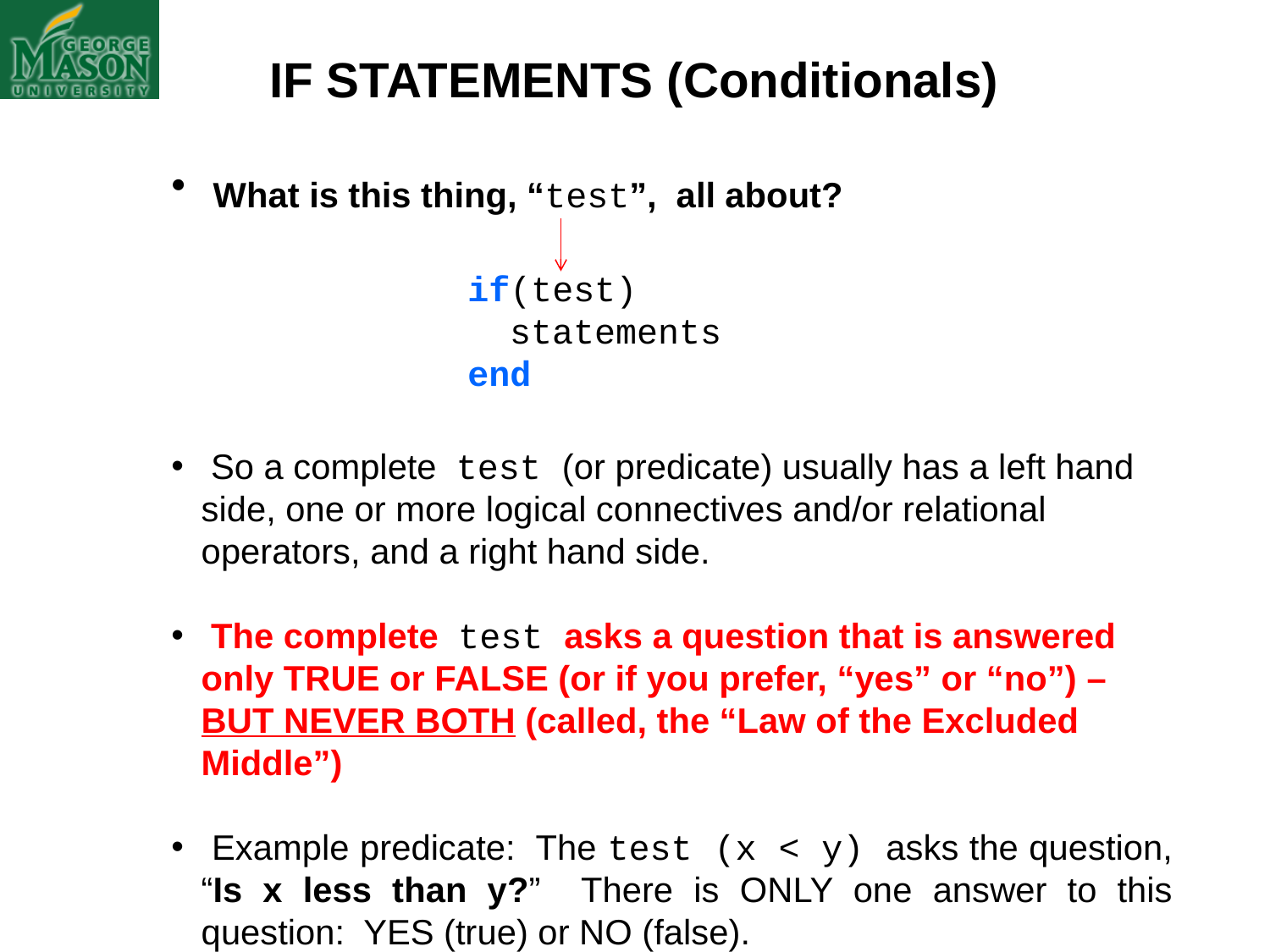

IF STATEMENTS (Conditionals)
 What is this thing, “test”,  all about?

		  if(test)
	          statements
		  end

 So a complete  test (or predicate) usually has a left hand side, one or more logical connectives and/or relational operators, and a right hand side.

 The complete  test asks a question that is answered only TRUE or FALSE (or if you prefer, “yes” or “no”) – BUT NEVER BOTH (called, the “Law of the Excluded Middle”)

 Example predicate:  The test (x < y) asks the question, “Is x less than y?”  There is ONLY one answer to this question:  YES (true) or NO (false).